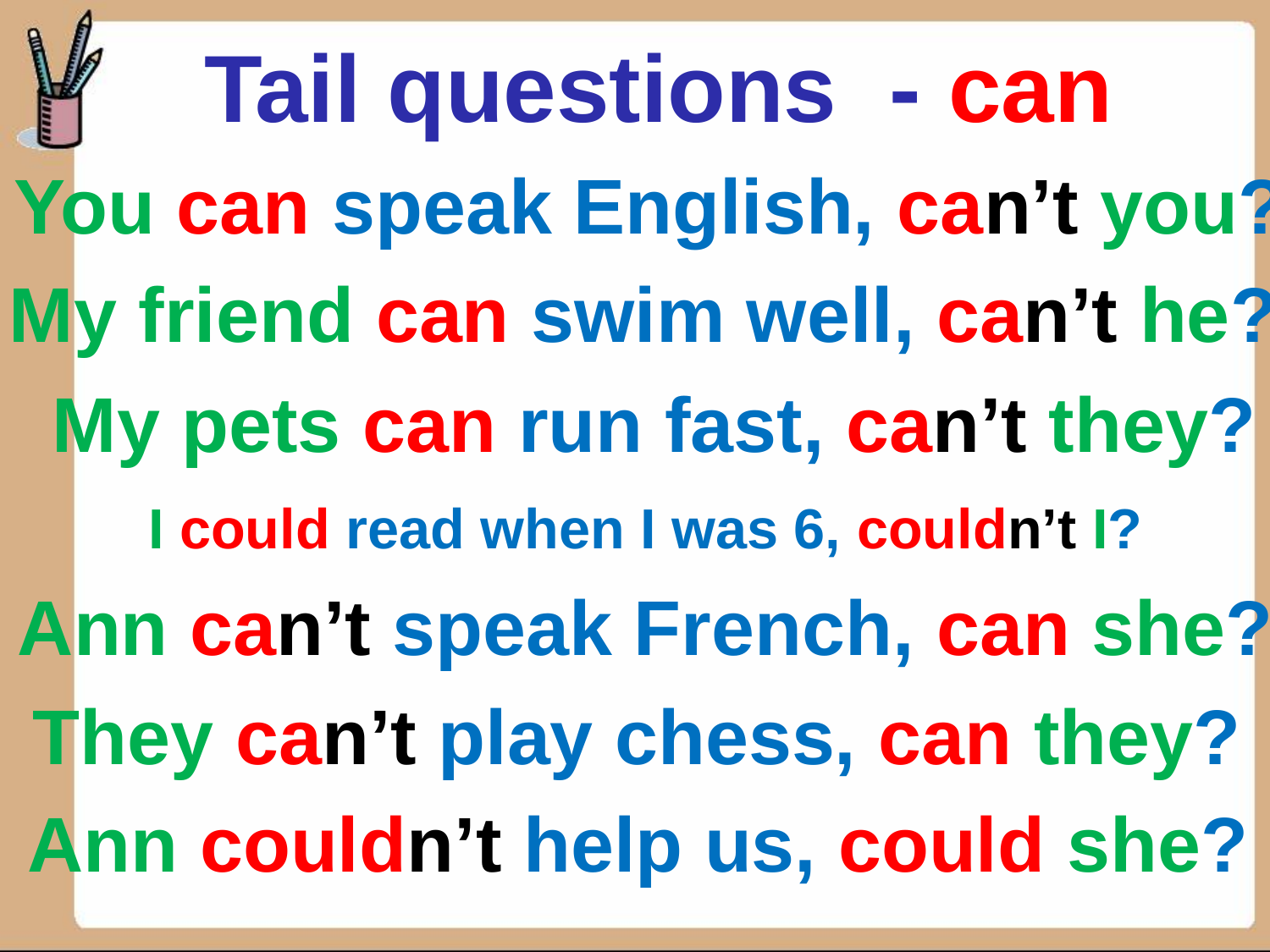

Tail questions  - can
You can speak English, can’t you?
My friend can swim well, can’t he?
My pets can run fast, can’t they?
I could read when I was 6, couldn’t I?
Ann can’t speak French, can she?
They can’t play chess, can they?
Ann couldn’t help us, could she?